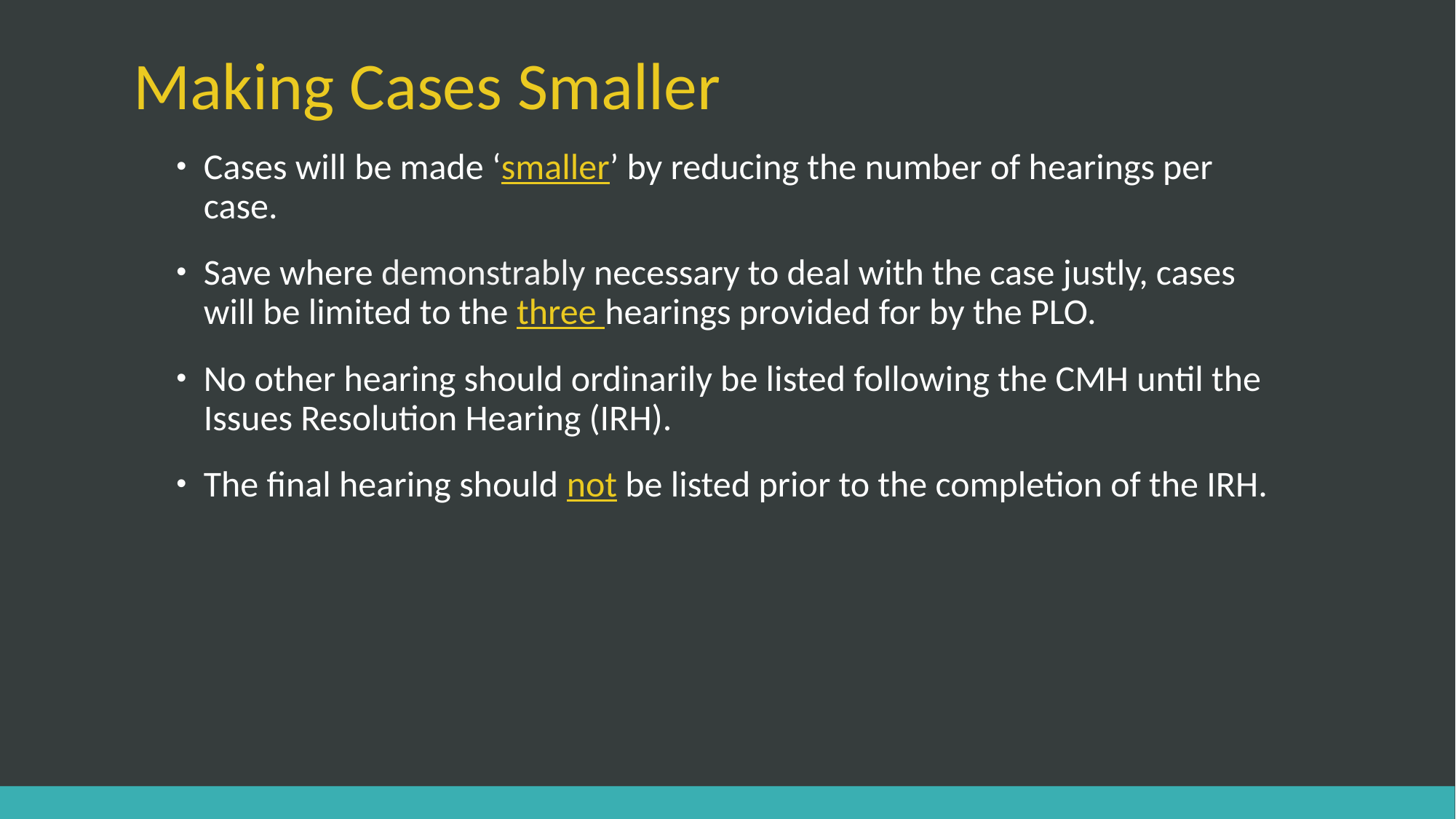

# Making Cases Smaller
Cases will be made ‘smaller’ by reducing the number of hearings per case.
Save where demonstrably necessary to deal with the case justly, cases will be limited to the three hearings provided for by the PLO.
No other hearing should ordinarily be listed following the CMH until the Issues Resolution Hearing (IRH).
The final hearing should not be listed prior to the completion of the IRH.